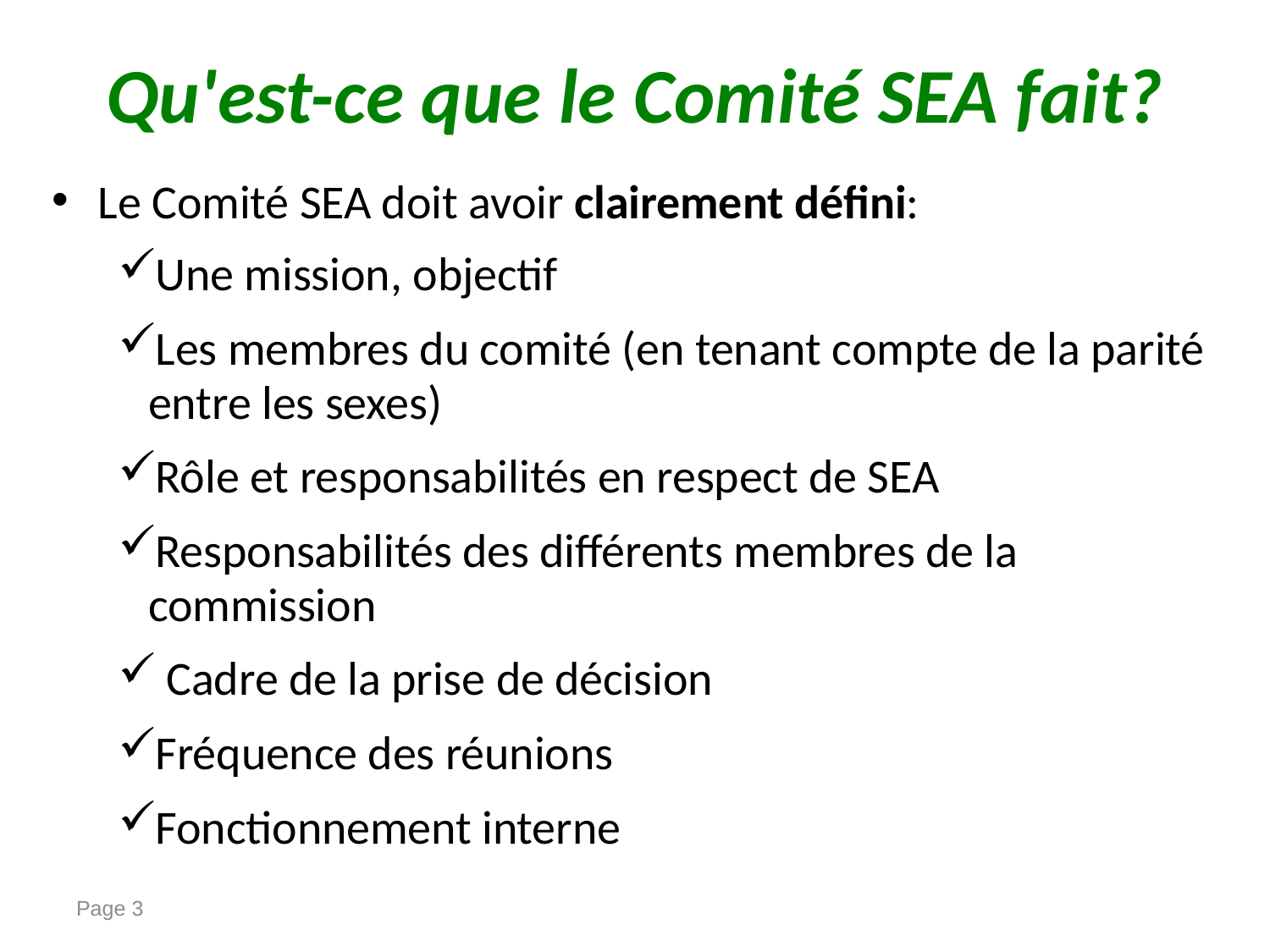

# Qu'est-ce que le Comité SEA fait?
Le Comité SEA doit avoir clairement défini:
Une mission, objectif
Les membres du comité (en tenant compte de la parité entre les sexes)
Rôle et responsabilités en respect de SEA
Responsabilités des différents membres de la commission
 Cadre de la prise de décision
Fréquence des réunions
Fonctionnement interne
Page 3